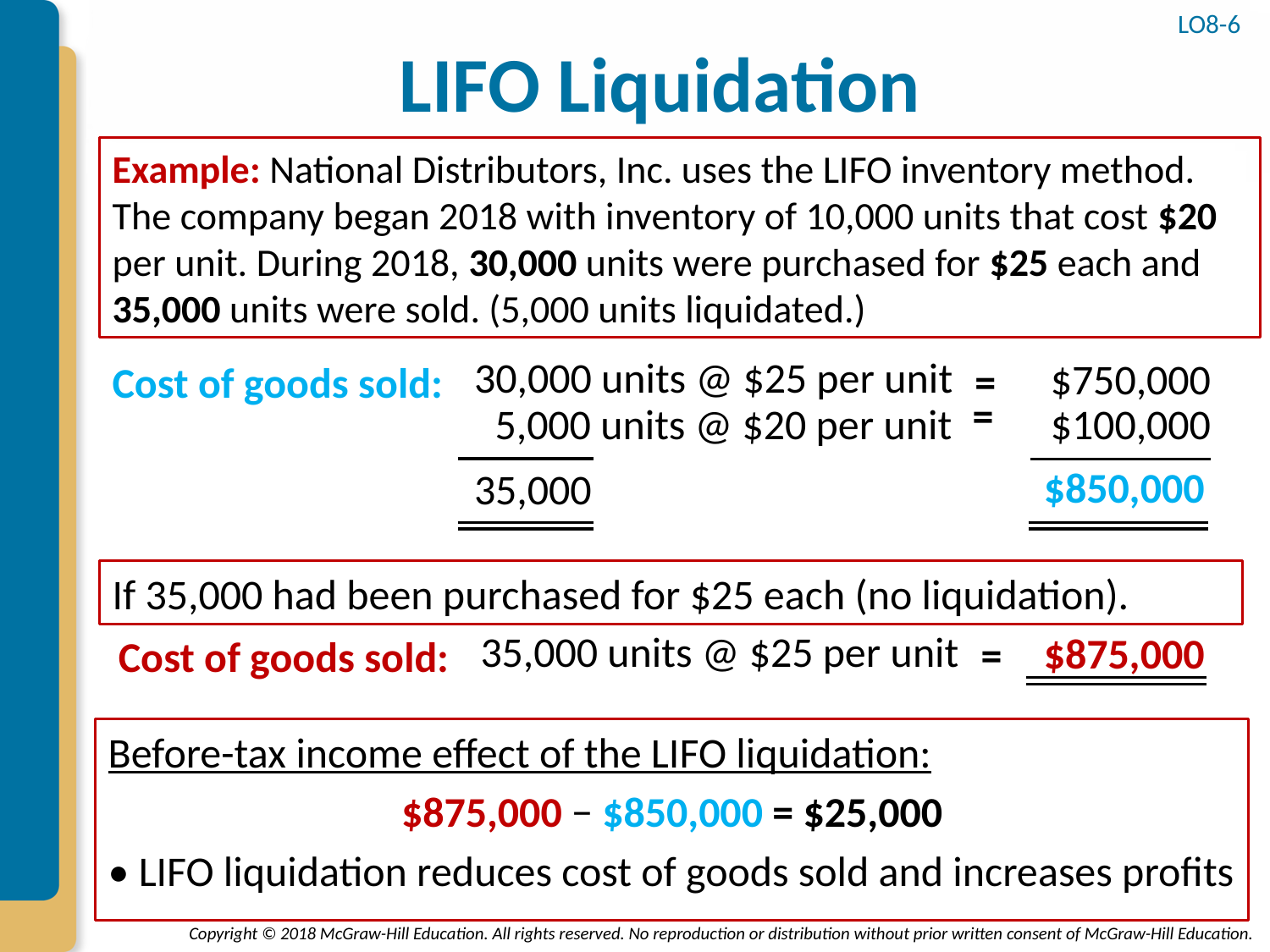

LO8-6
# LIFO Liquidation
Example: National Distributors, Inc. uses the LIFO inventory method. The company began 2018 with inventory of 10,000 units that cost $20 per unit. During 2018, 30,000 units were purchased for $25 each and 35,000 units were sold. (5,000 units liquidated.)
30,000 units @ $25 per unit
$750,000
=
Cost of goods sold:
=
$100,000
5,000 units @ $20 per unit
$850,000
35,000
If 35,000 had been purchased for $25 each (no liquidation).
35,000 units @ $25 per unit
$875,000
=
Cost of goods sold:
Before-tax income effect of the LIFO liquidation:
$875,000 − $850,000 = $25,000
• LIFO liquidation reduces cost of goods sold and increases profits